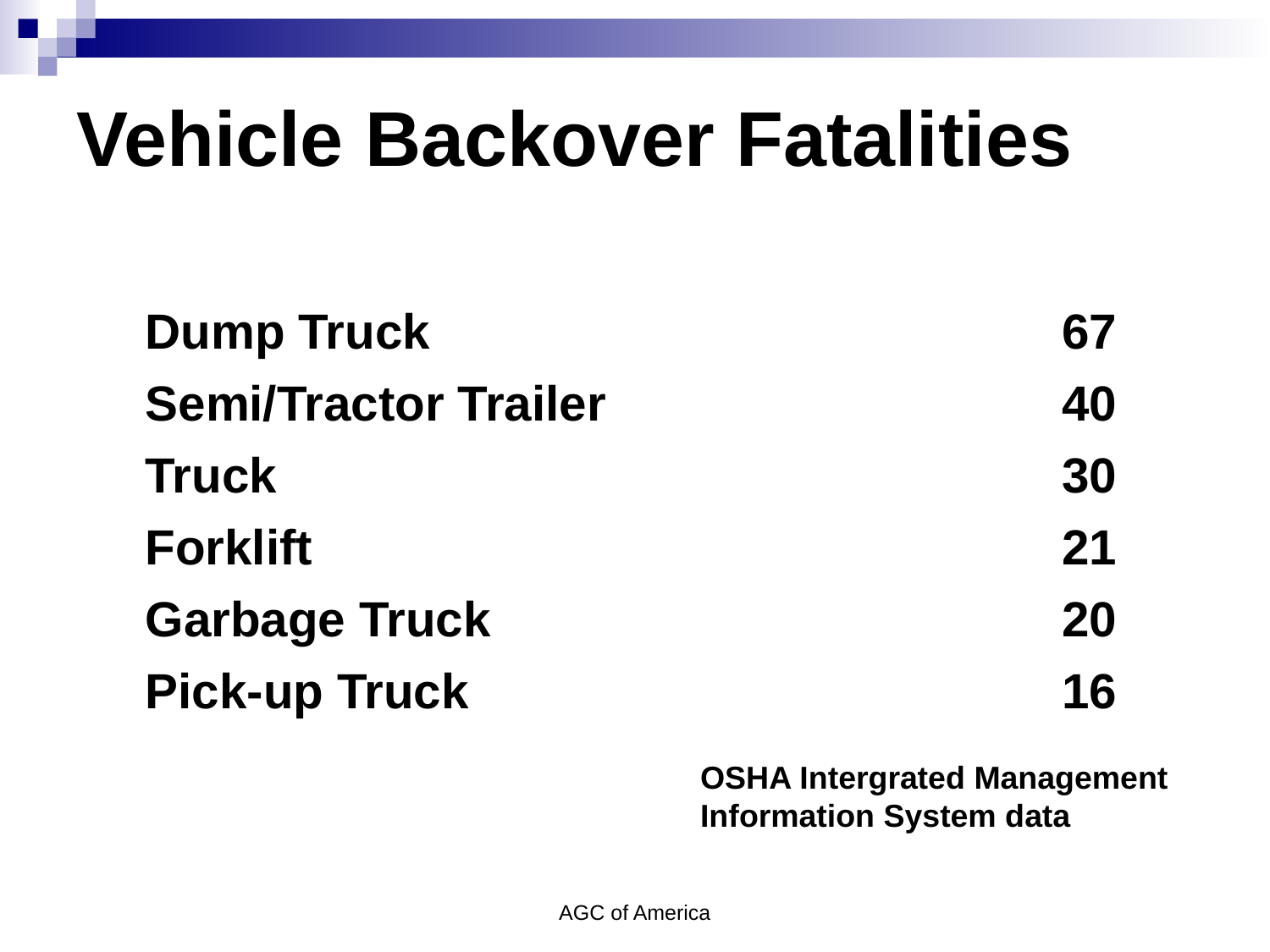

# Vehicle Backover Fatalities
| Dump Truck | 67 |
| --- | --- |
| Semi/Tractor Trailer | 40 |
| Truck | 30 |
| Forklift | 21 |
| Garbage Truck | 20 |
| Pick-up Truck | 16 |

OSHA Intergrated Management
Information System data

AGC of America